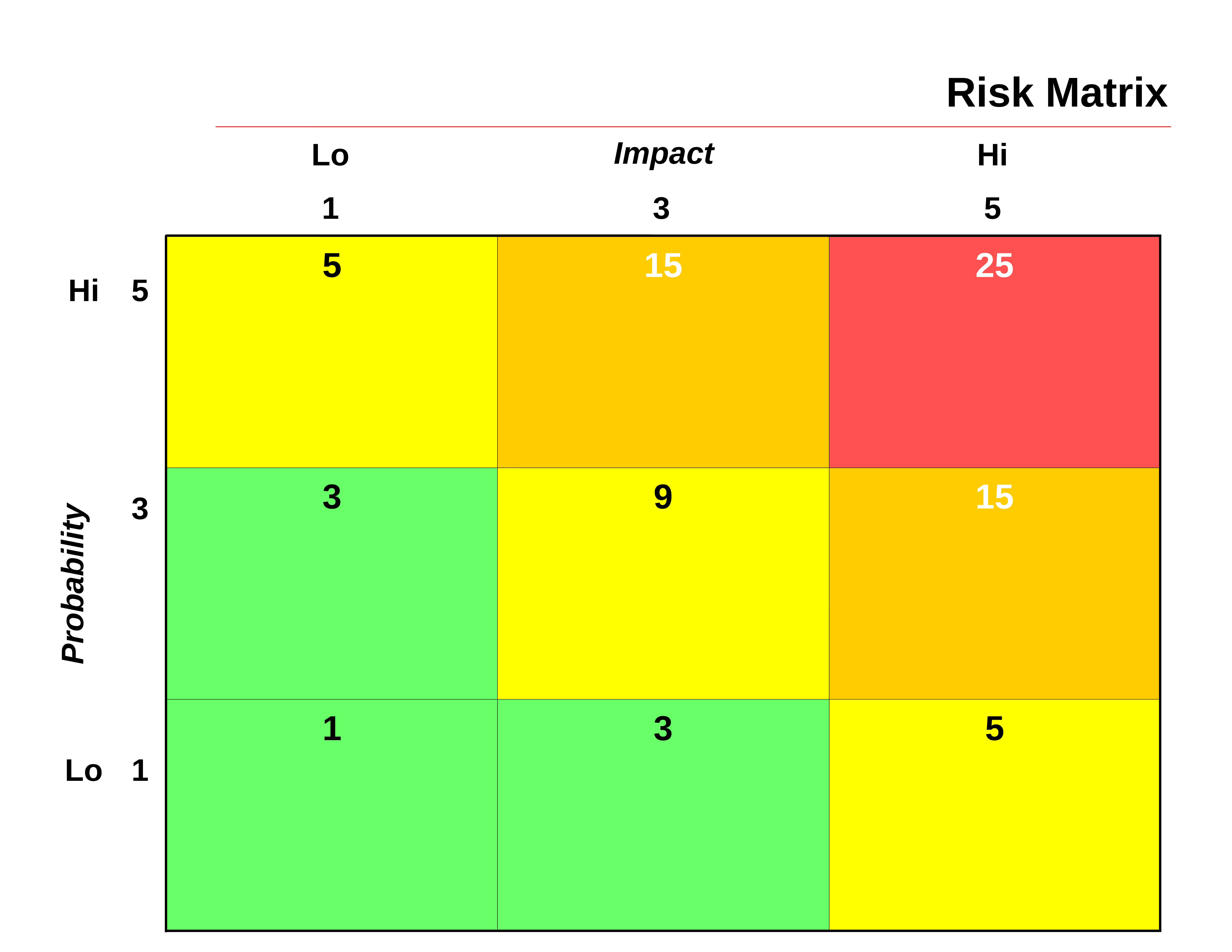

# Risk Matrix
Impact
Lo
Hi
1
3
5

5
15

25

Hi
5

3

9
15
3

Probability
1

3
5

Lo

1